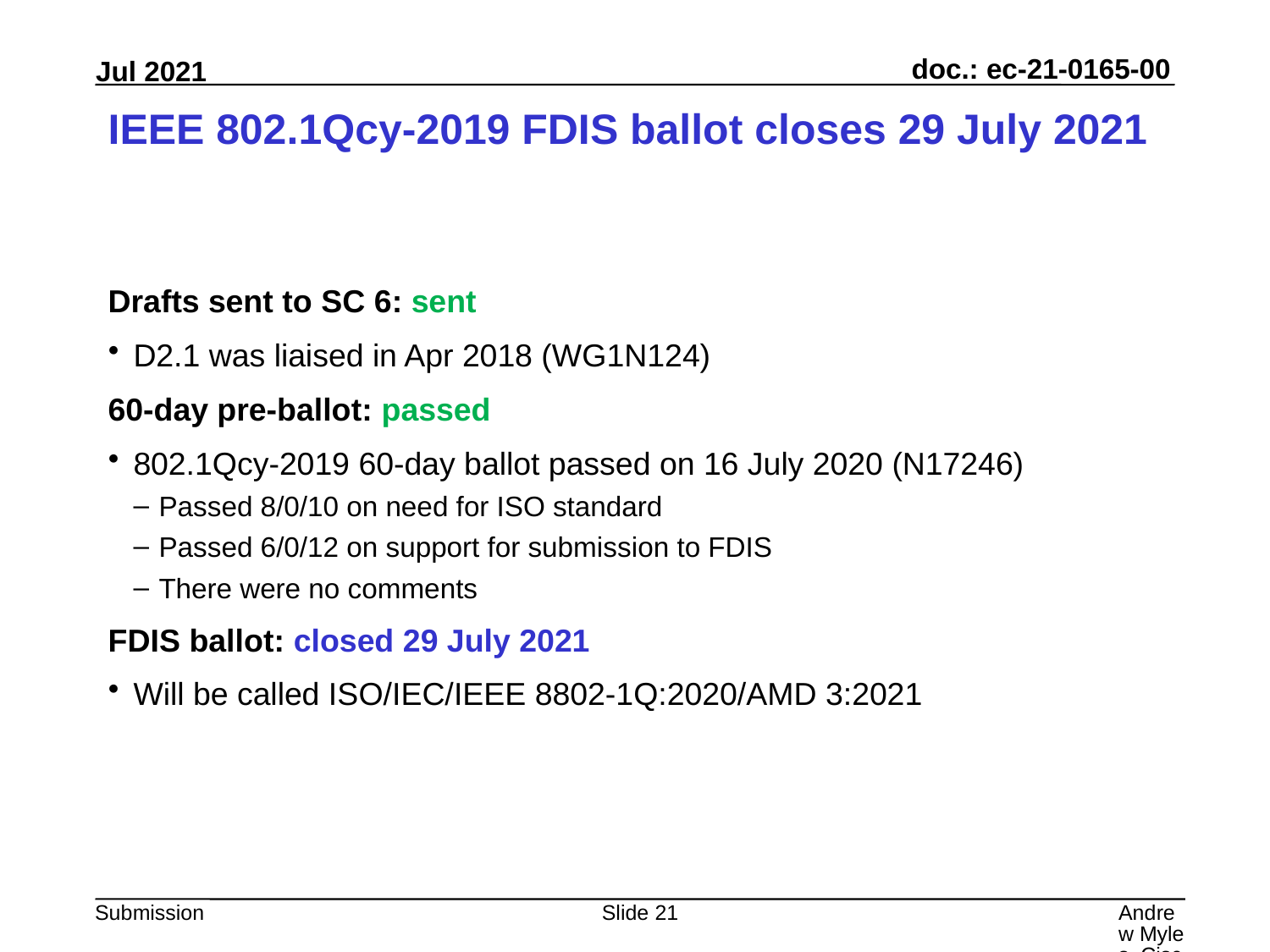

# IEEE 802.1Qcy-2019 FDIS ballot closes 29 July 2021
Drafts sent to SC 6: sent
D2.1 was liaised in Apr 2018 (WG1N124)
60-day pre-ballot: passed
802.1Qcy-2019 60-day ballot passed on 16 July 2020 (N17246)
Passed 8/0/10 on need for ISO standard
Passed 6/0/12 on support for submission to FDIS
There were no comments
FDIS ballot: closed 29 July 2021
Will be called ISO/IEC/IEEE 8802-1Q:2020/AMD 3:2021
Slide 21
Andrew Myles, Cisco